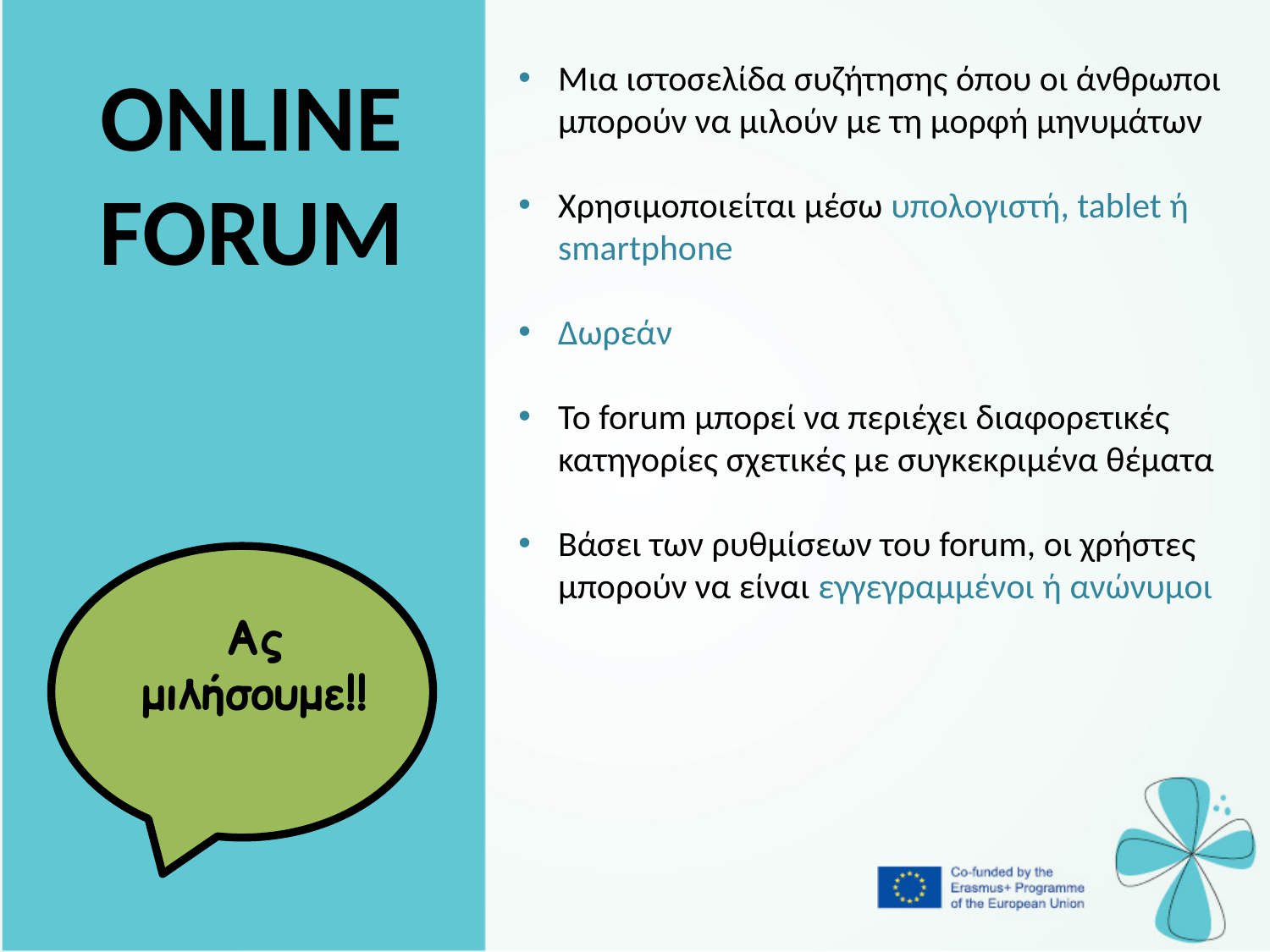

ONLINE FORUM
Μια ιστοσελίδα συζήτησης όπου οι άνθρωποι μπορούν να μιλούν με τη μορφή μηνυμάτων

Χρησιμοποιείται μέσω υπολογιστή, tablet ή smartphone

Δωρεάν

Το forum μπορεί να περιέχει διαφορετικές κατηγορίες σχετικές με συγκεκριμένα θέματα

Βάσει των ρυθμίσεων του forum, οι χρήστες μπορούν να είναι εγγεγραμμένοι ή ανώνυμοι

Ας μιλήσουμε!!